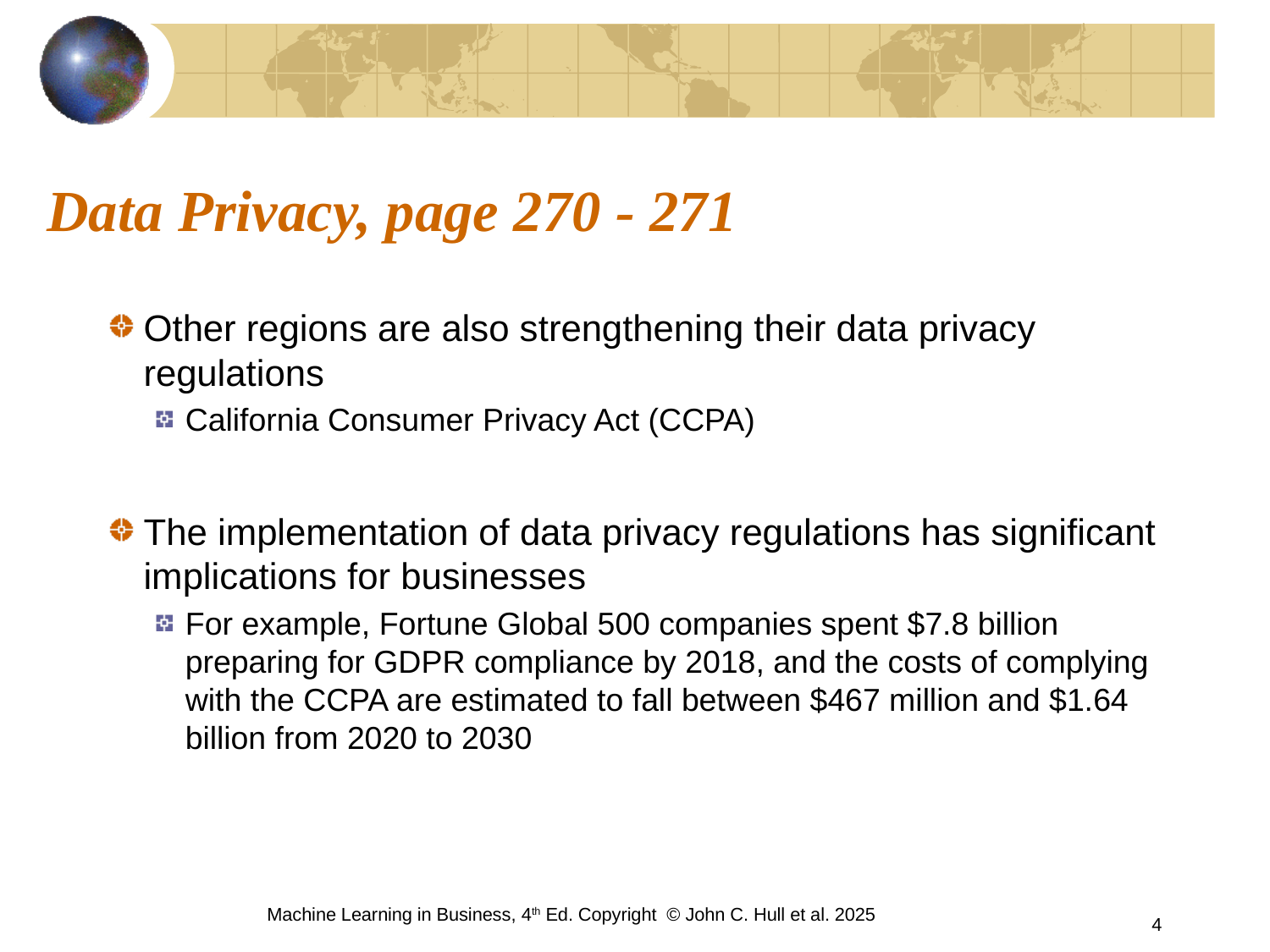

# Data Privacy, page 270 - 271
Other regions are also strengthening their data privacy regulations
California Consumer Privacy Act (CCPA)

The implementation of data privacy regulations has significant implications for businesses
For example, Fortune Global 500 companies spent $7.8 billion preparing for GDPR compliance by 2018, and the costs of complying with the CCPA are estimated to fall between $467 million and $1.64 billion from 2020 to 2030
Machine Learning in Business, 4th Ed. Copyright  © John C. Hull et al. 2025
4